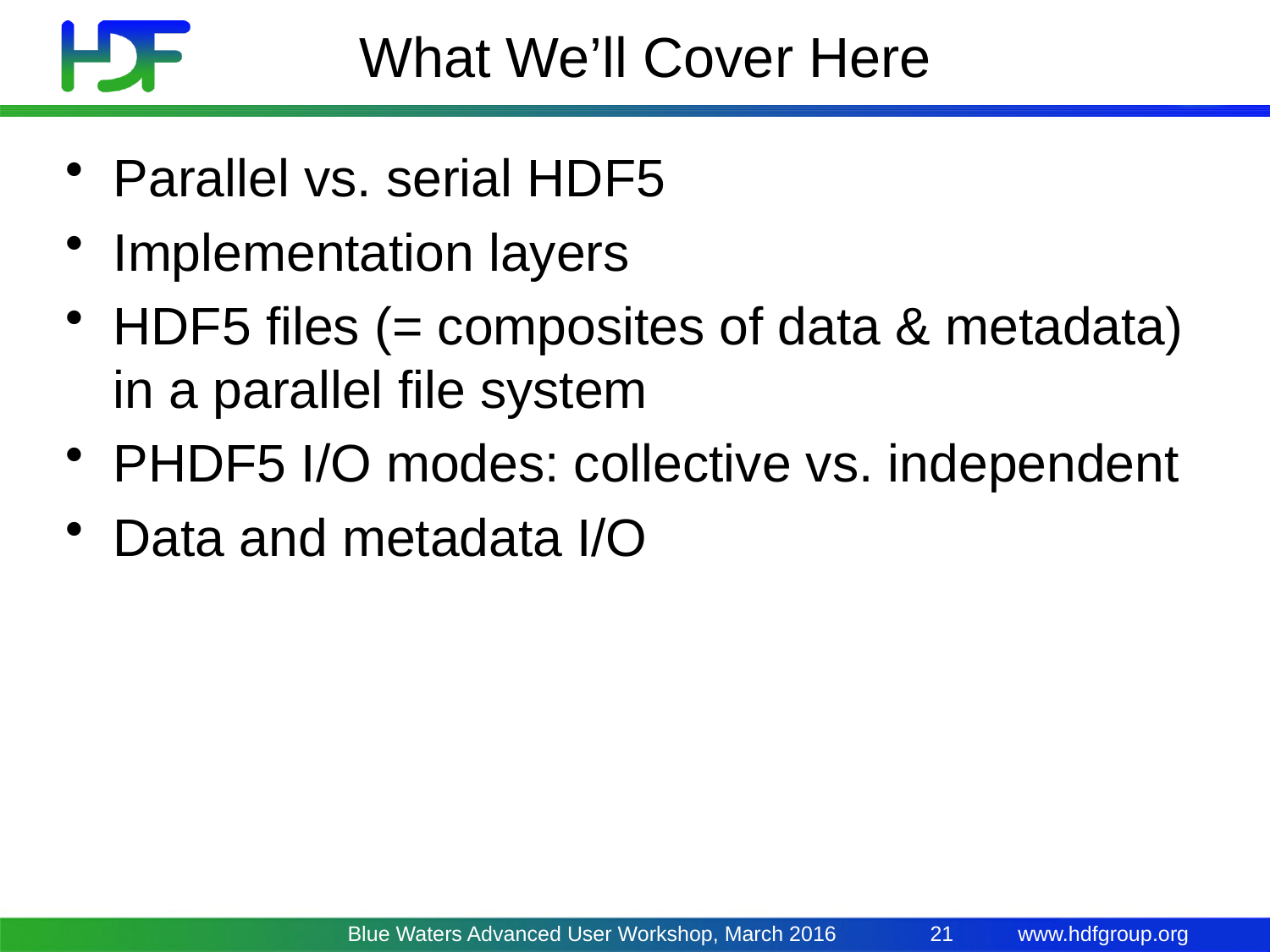

# What We’ll Cover Here
Parallel vs. serial HDF5
Implementation layers
HDF5 files (= composites of data & metadata) in a parallel file system
PHDF5 I/O modes: collective vs. independent
Data and metadata I/O
Blue Waters Advanced User Workshop, March 2016
21